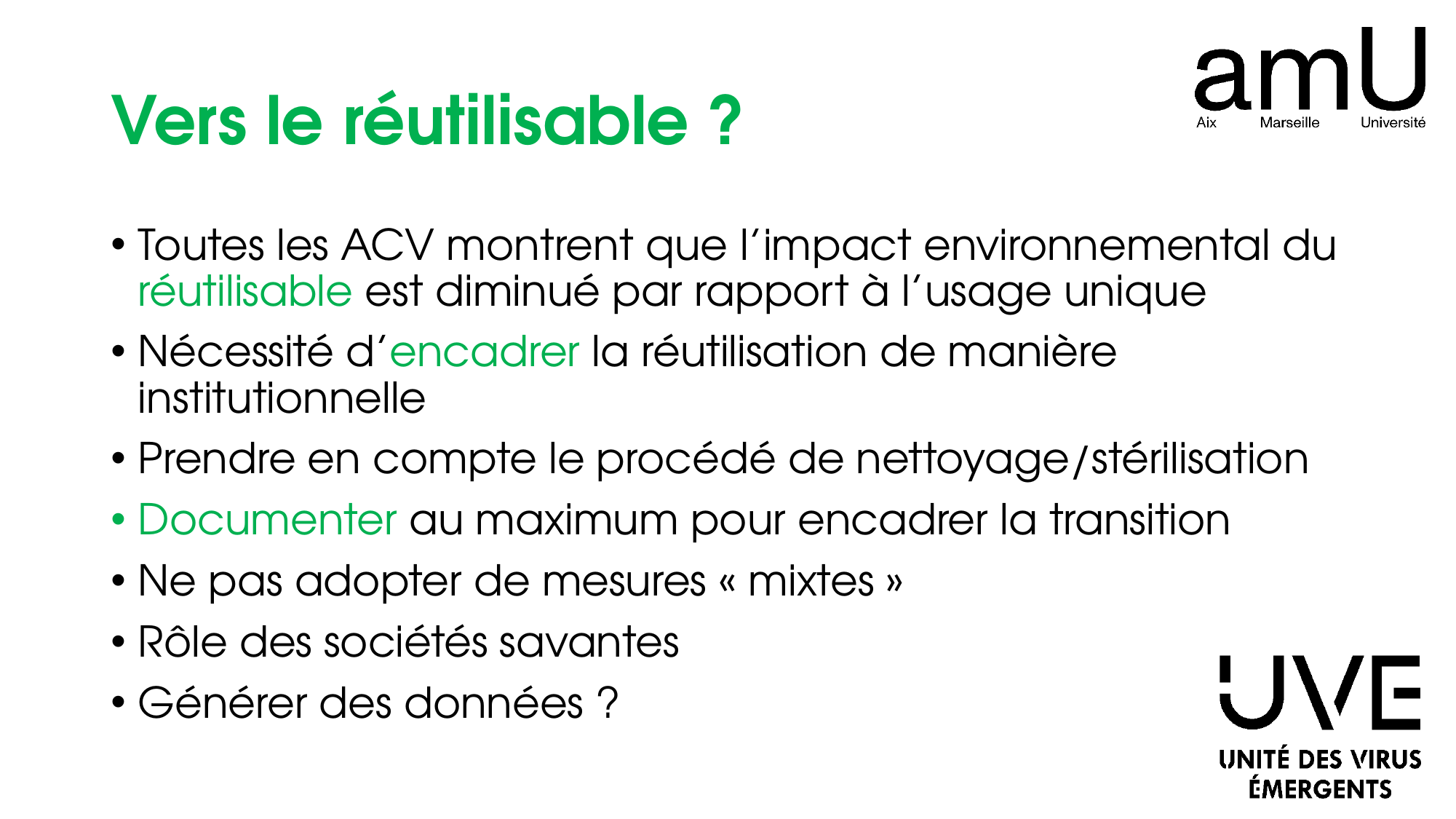

# Vers le réutilisable ?
Toutes les ACV montrent que l’impact environnemental du réutilisable est diminué par rapport à l’usage unique
Nécessité d’encadrer la réutilisation de manière institutionnelle
Prendre en compte le procédé de nettoyage/stérilisation
Documenter au maximum pour encadrer la transition
Ne pas adopter de mesures « mixtes »
Rôle des sociétés savantes
Générer des données ?